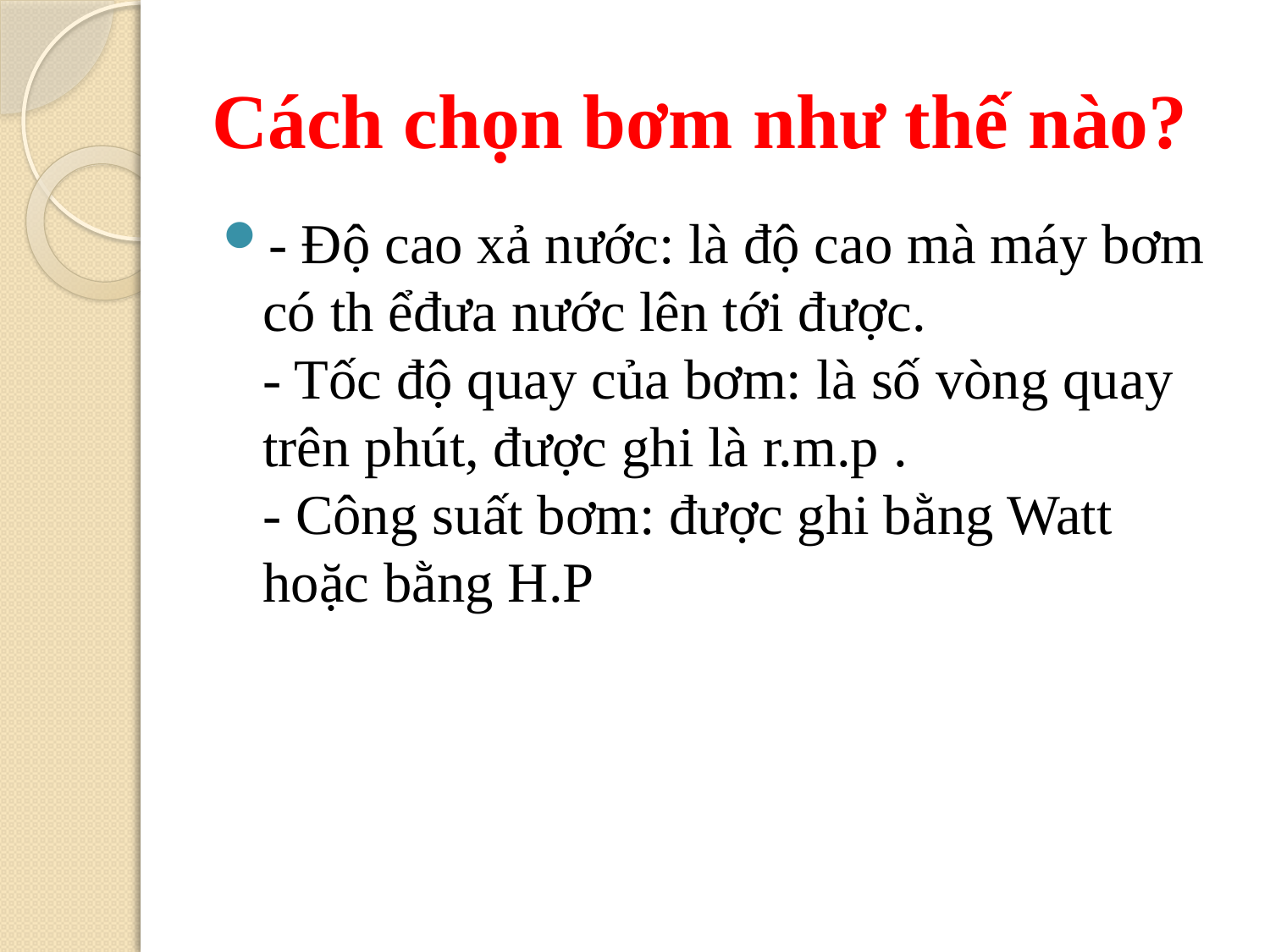

# Cách chọn bơm như thế nào?
- Độ cao xả nước: là độ cao mà máy bơm có th ểđưa nước lên tới được.
- Tốc độ quay của bơm: là số vòng quay trên phút, được ghi là r.m.p .
- Công suất bơm: được ghi bằng Watt hoặc bằng H.P